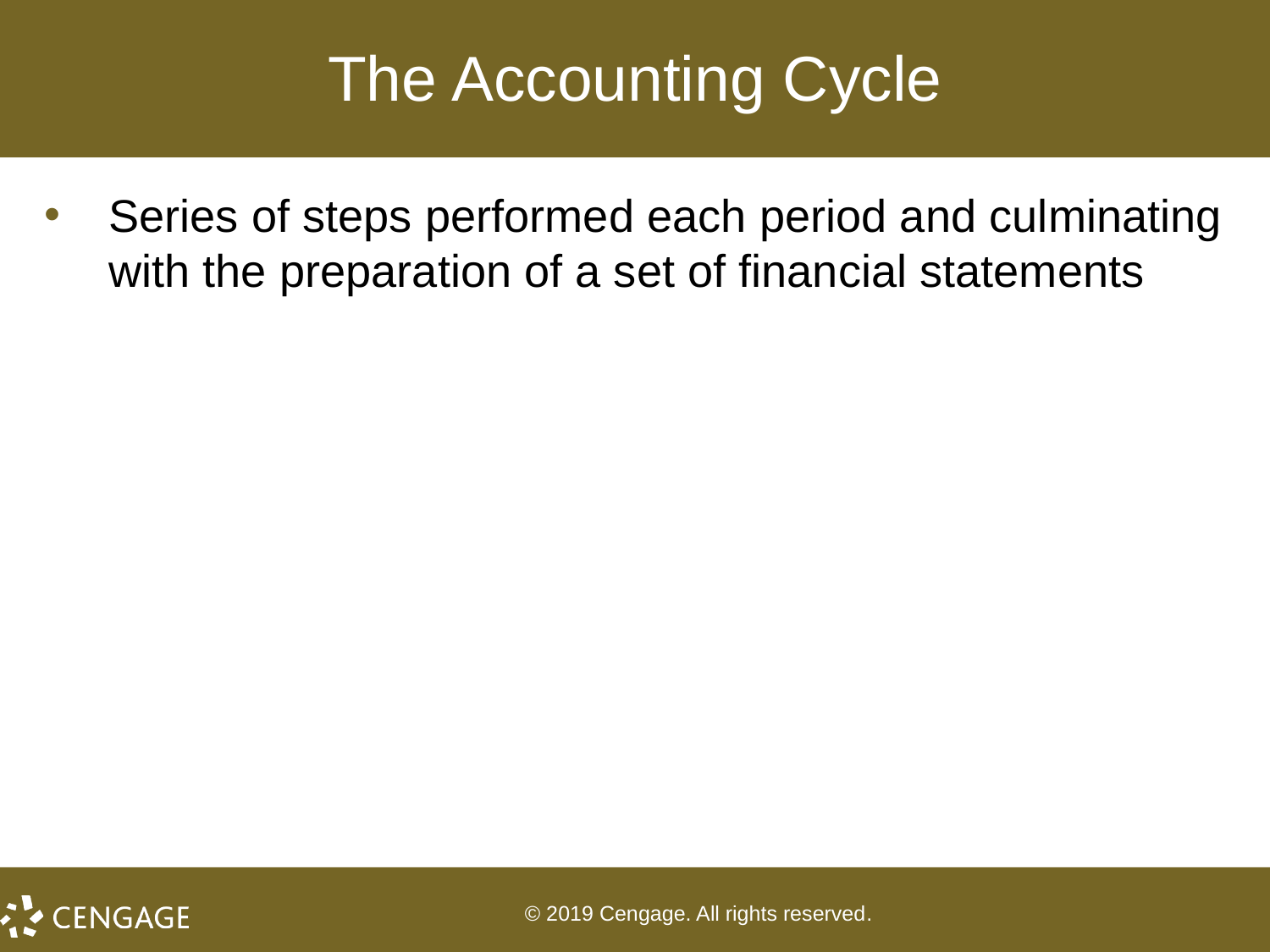

# The Accounting Cycle
Series of steps performed each period and culminating with the preparation of a set of financial statements